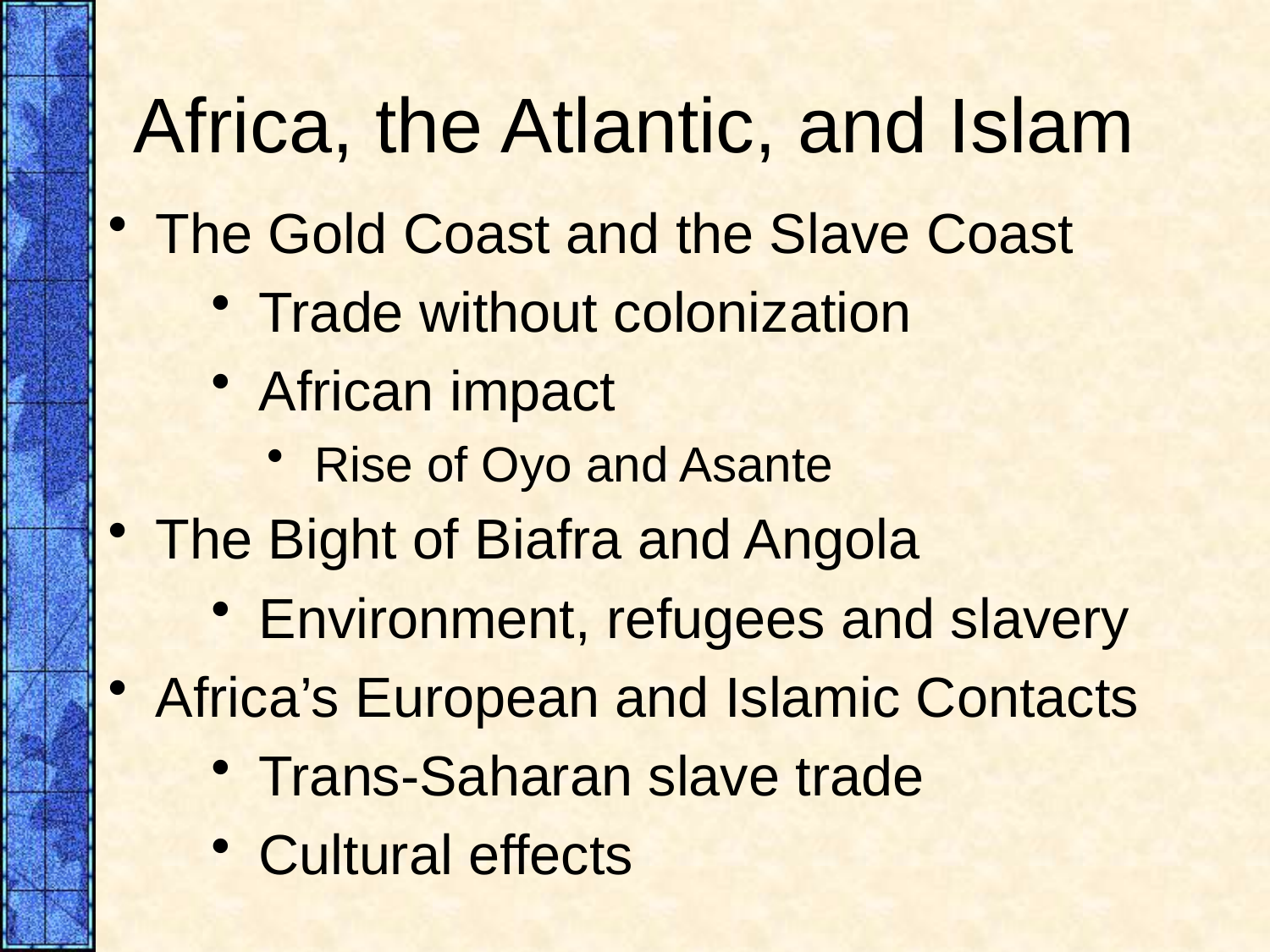

# Africa, the Atlantic, and Islam
The Gold Coast and the Slave Coast
Trade without colonization
African impact
Rise of Oyo and Asante
The Bight of Biafra and Angola
Environment, refugees and slavery
Africa’s European and Islamic Contacts
Trans-Saharan slave trade
Cultural effects